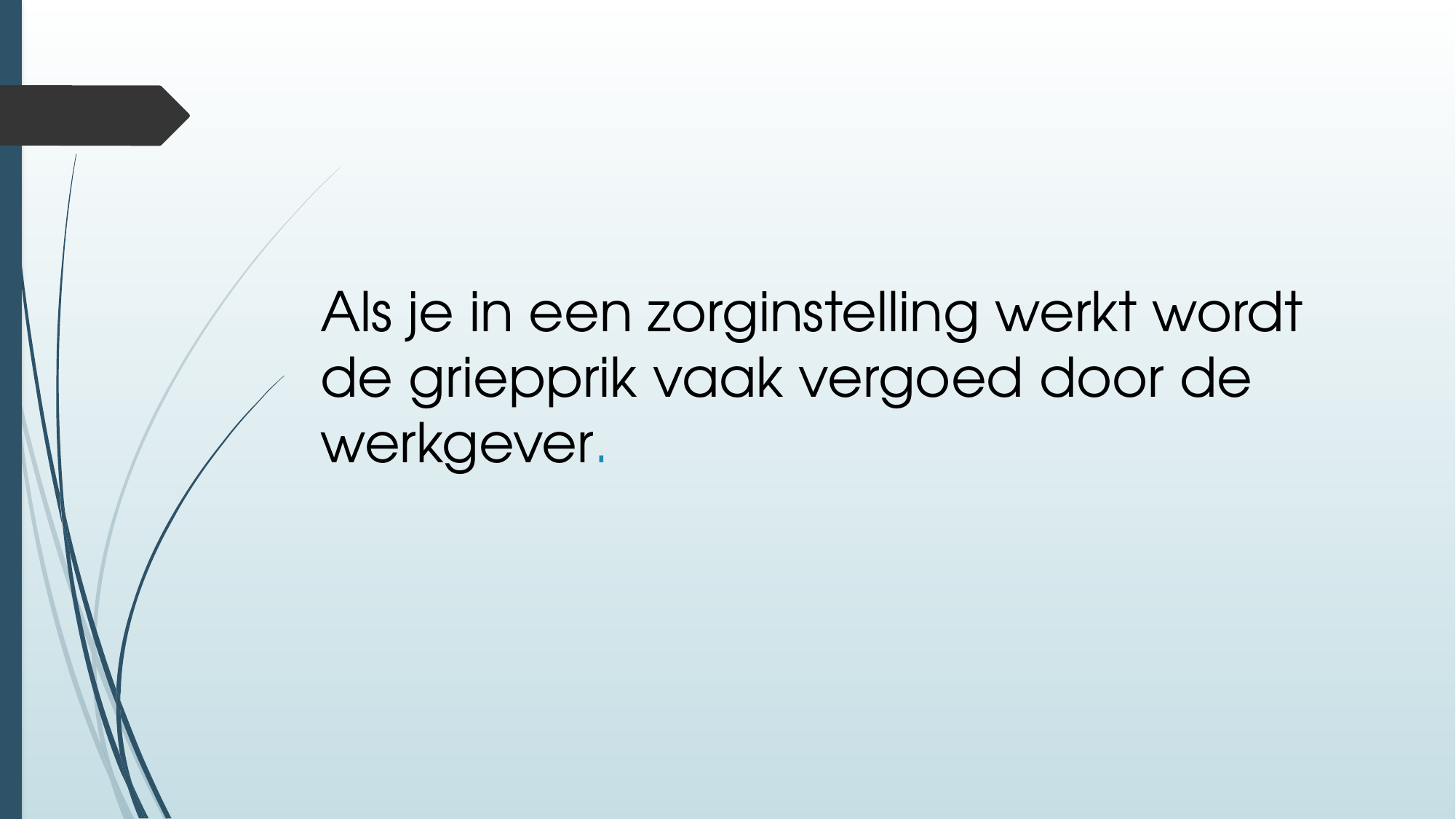

# Als je in een zorginstelling werkt wordt de griepprik vaak vergoed door de werkgever.